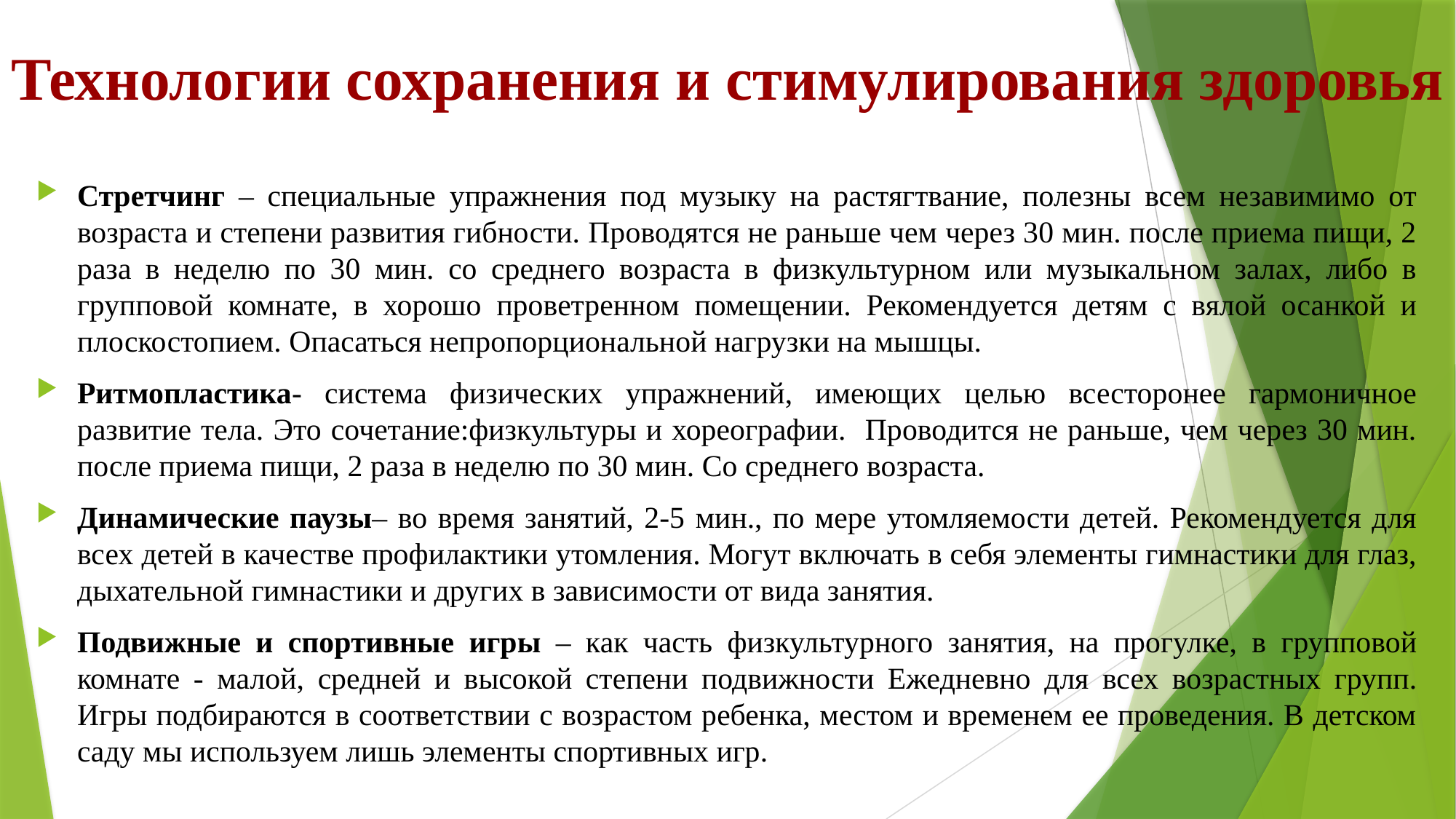

# Технологии сохранения и стимулирования здоровья
Стретчинг – специальные упражнения под музыку на растягтвание, полезны всем незавимимо от возраста и степени развития гибности. Проводятся не раньше чем через 30 мин. после приема пищи, 2 раза в неделю по 30 мин. со среднего возраста в физкультурном или музыкальном залах, либо в групповой комнате, в хорошо проветренном помещении. Рекомендуется детям с вялой осанкой и плоскостопием. Опасаться непропорциональной нагрузки на мышцы.
Ритмопластика- система физических упражнений, имеющих целью всесторонее гармоничное развитие тела. Это сочетание:физкультуры и хореографии.  Проводится не раньше, чем через 30 мин. после приема пищи, 2 раза в неделю по 30 мин. Со среднего возраста.
Динамические паузы– во время занятий, 2-5 мин., по мере утомляемости детей. Рекомендуется для всех детей в качестве профилактики утомления. Могут включать в себя элементы гимнастики для глаз, дыхательной гимнастики и других в зависимости от вида занятия.
Подвижные и спортивные игры – как часть физкультурного занятия, на прогулке, в групповой комнате - малой, средней и высокой степени подвижности Ежедневно для всех возрастных групп. Игры подбираются в соответствии с возрастом ребенка, местом и временем ее проведения. В детском саду мы используем лишь элементы спортивных игр.